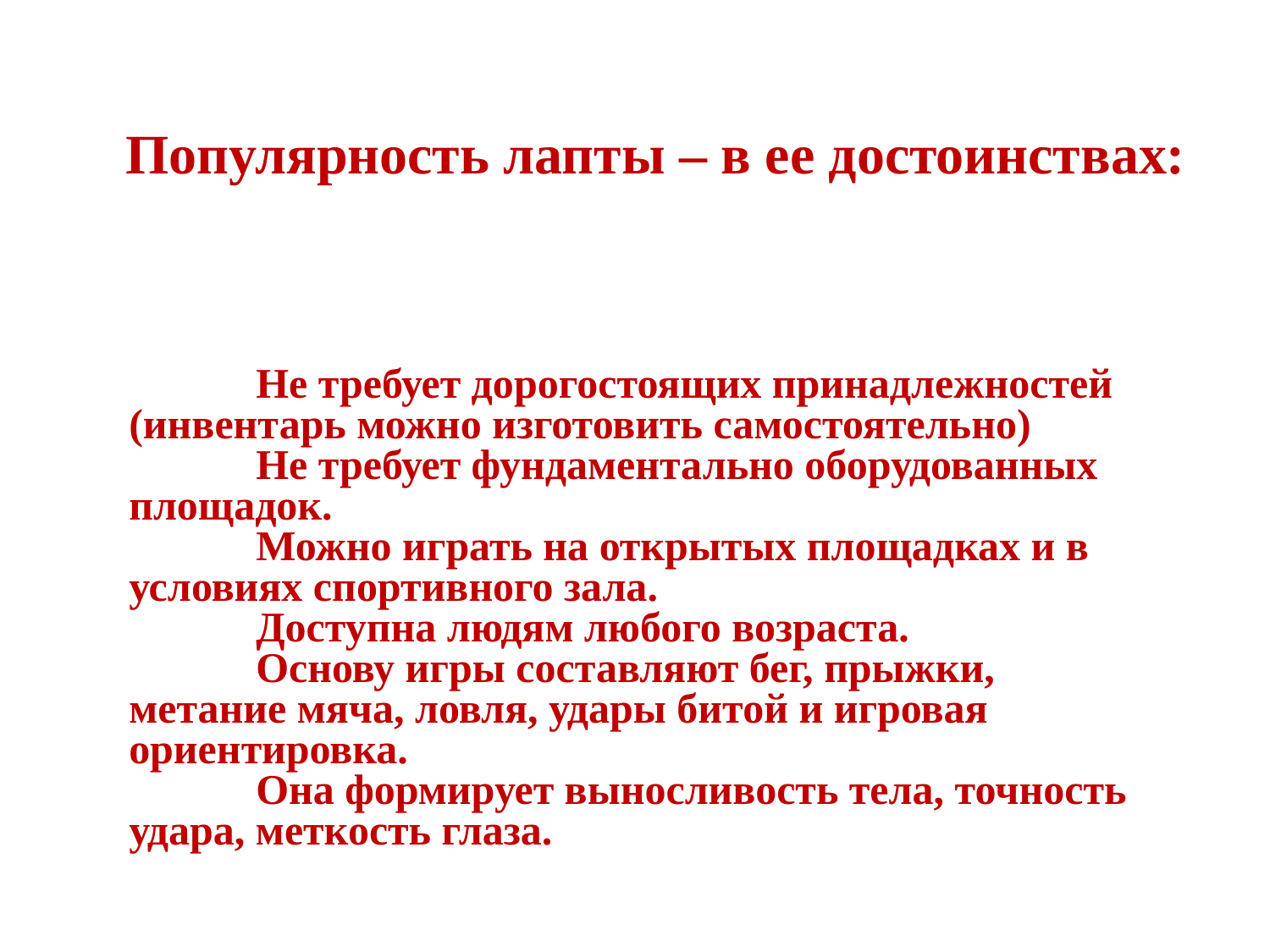

# Популярность лапты – в ее достоинствах:
	Не требует дорогостоящих принадлежностей (инвентарь можно изготовить самостоятельно)
	Не требует фундаментально оборудованных площадок.
	Можно играть на открытых площадках и в условиях спортивного зала.
	Доступна людям любого возраста.
	Основу игры составляют бег, прыжки, метание мяча, ловля, удары битой и игровая ориентировка.
	Она формирует выносливость тела, точность удара, меткость глаза.